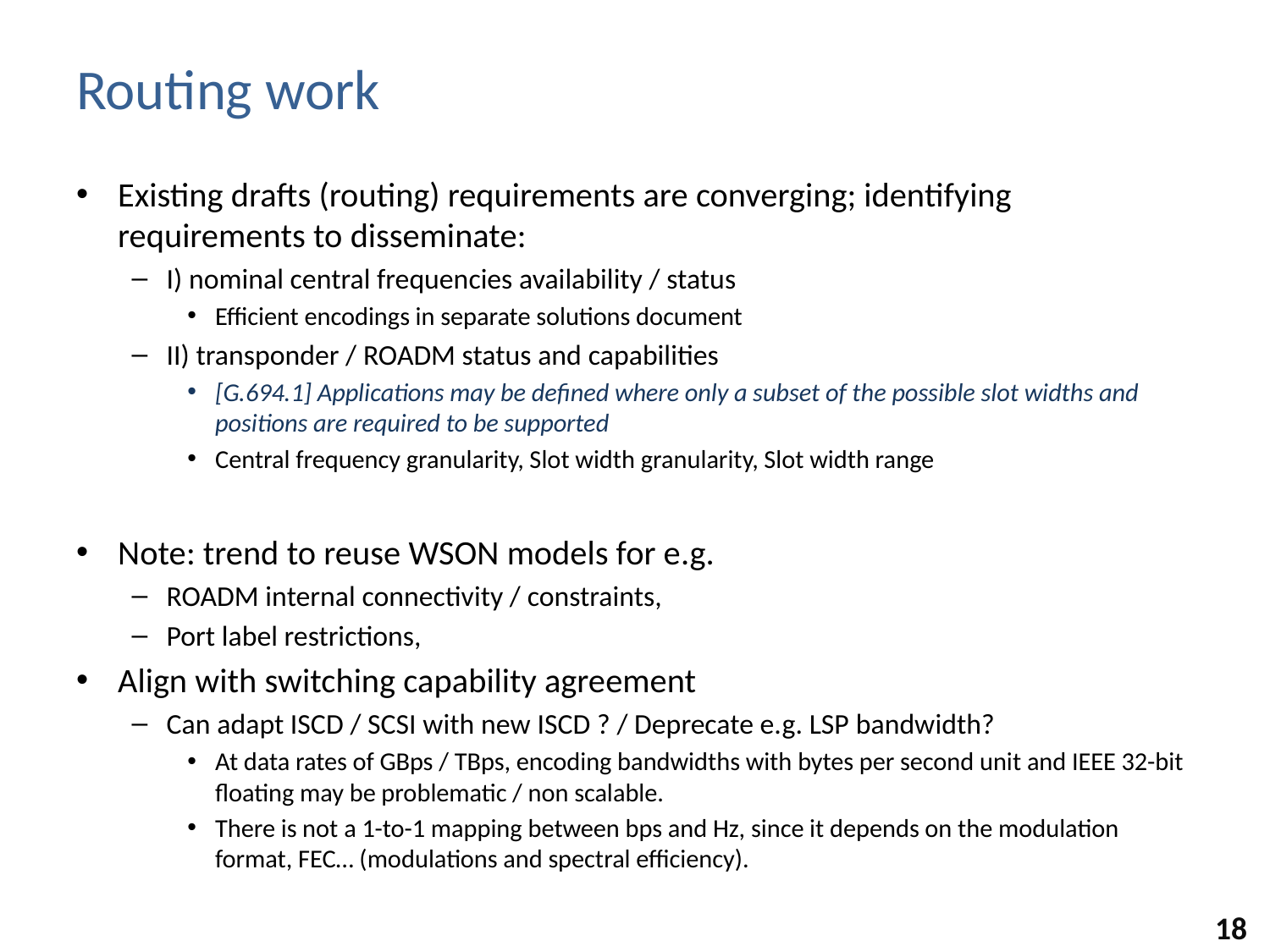

# Routing work
Existing drafts (routing) requirements are converging; identifying requirements to disseminate:
I) nominal central frequencies availability / status
Efficient encodings in separate solutions document
II) transponder / ROADM status and capabilities
[G.694.1] Applications may be defined where only a subset of the possible slot widths and positions are required to be supported
Central frequency granularity, Slot width granularity, Slot width range

Note: trend to reuse WSON models for e.g.
ROADM internal connectivity / constraints,
Port label restrictions,
Align with switching capability agreement
Can adapt ISCD / SCSI with new ISCD ? / Deprecate e.g. LSP bandwidth?
At data rates of GBps / TBps, encoding bandwidths with bytes per second unit and IEEE 32-bit floating may be problematic / non scalable.
There is not a 1-to-1 mapping between bps and Hz, since it depends on the modulation format, FEC… (modulations and spectral efficiency).